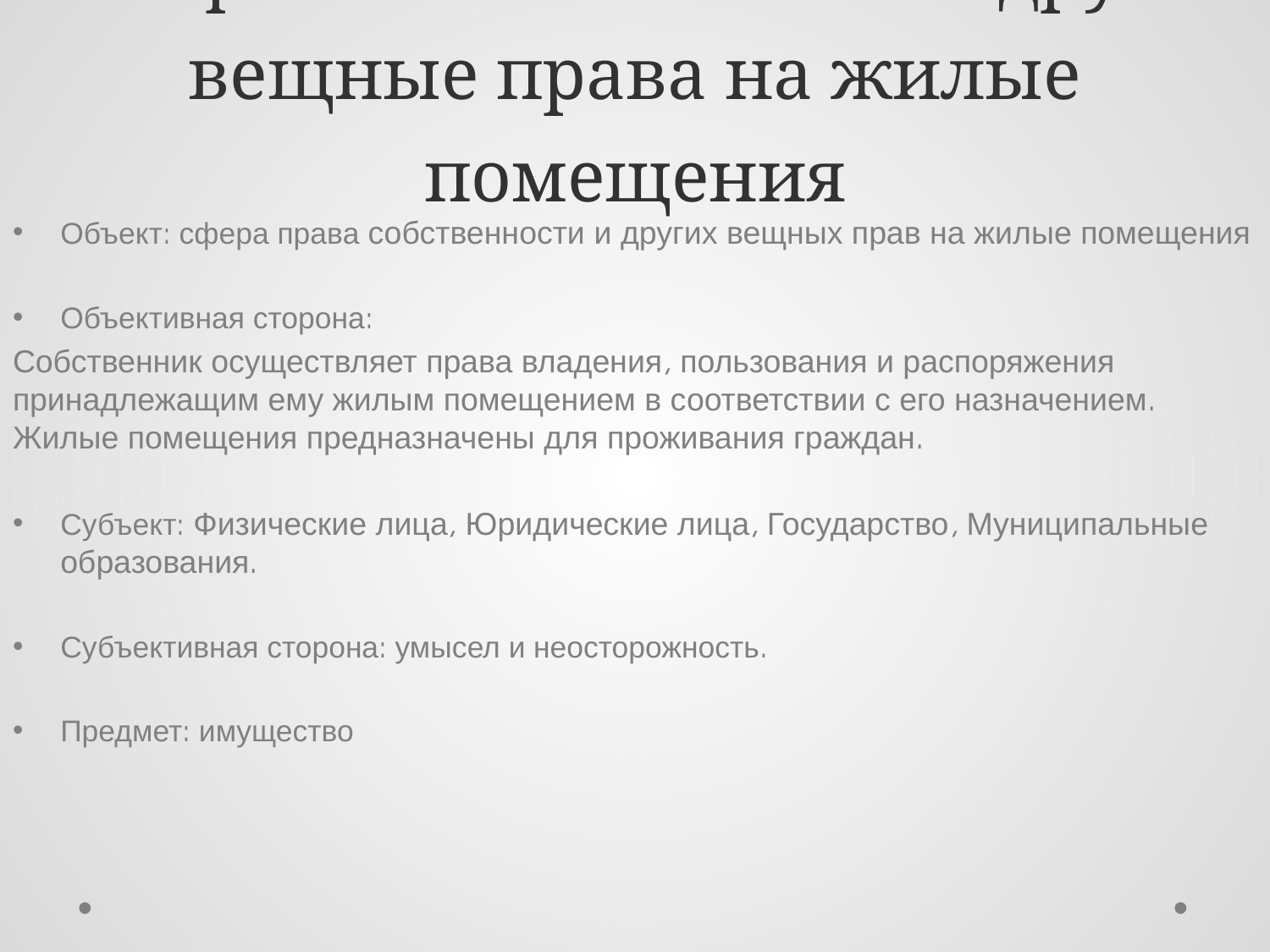

# 21.  Право собственности и другие вещные права на жилые помещения
Объект: сфера права собственности и других вещных прав на жилые помещения

Объективная сторона:
Собственник осуществляет права владения, пользования и распоряжения принадлежащим ему жилым помещением в соответствии с его назначением. Жилые помещения предназначены для проживания граждан.

Субъект: Физические лица, Юридические лица, Государство, Муниципальные образования.

Субъективная сторона: умысел и неосторожность.

Предмет: имущество